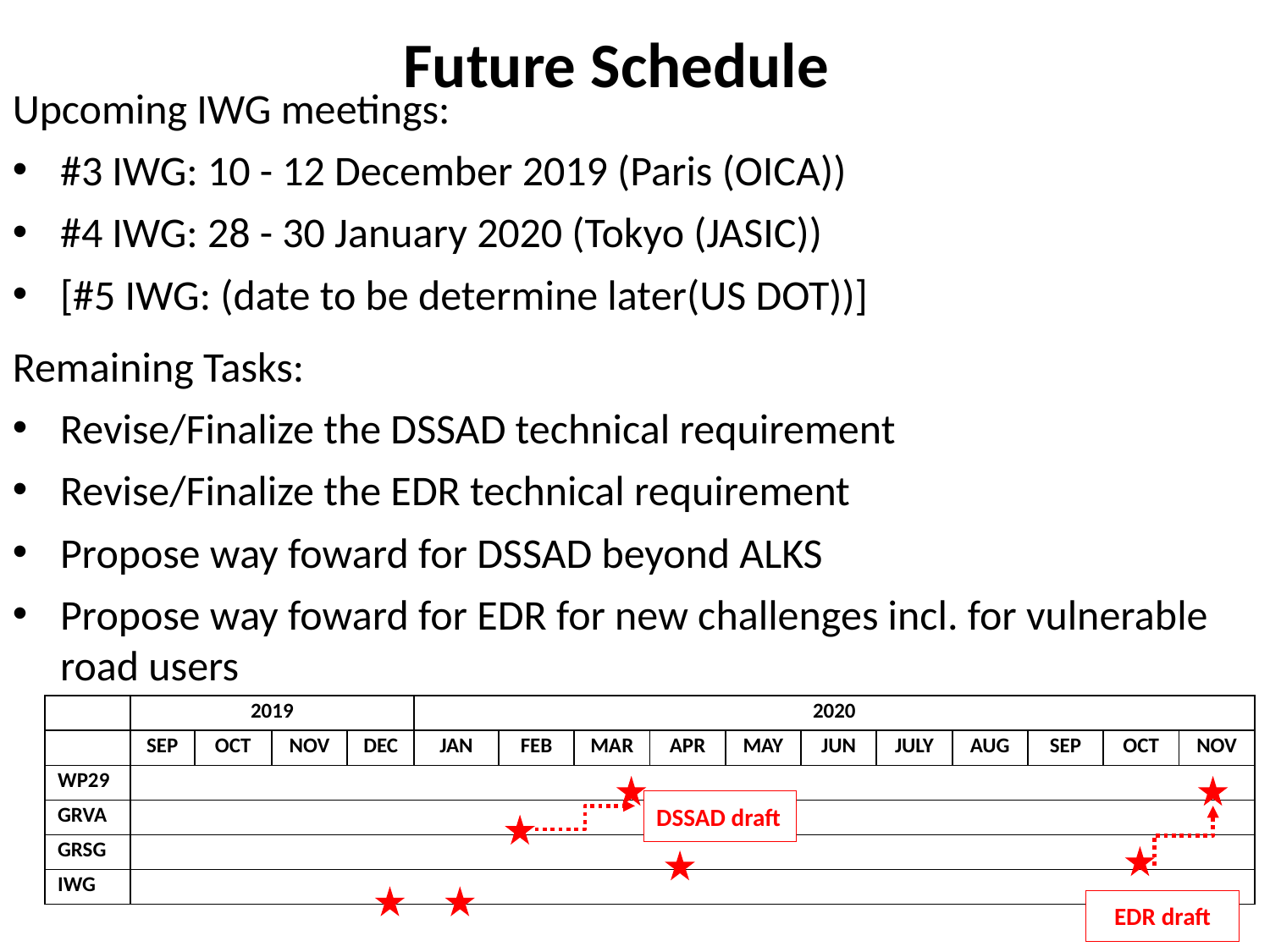

Future Schedule
Upcoming IWG meetings:
#3 IWG: 10 - 12 December 2019 (Paris (OICA))
#4 IWG: 28 - 30 January 2020 (Tokyo (JASIC))
[#5 IWG: (date to be determine later(US DOT))]
Remaining Tasks:
Revise/Finalize the DSSAD technical requirement
Revise/Finalize the EDR technical requirement
Propose way foward for DSSAD beyond ALKS
Propose way foward for EDR for new challenges incl. for vulnerable road users

|  | 2019 |  |  |  | 2020 |  |  |  |  |  |  |  |  |  |  |
| --- | --- | --- | --- | --- | --- | --- | --- | --- | --- | --- | --- | --- | --- | --- | --- |
|  | SEP | OCT | NOV | DEC | JAN | FEB | MAR | APR | MAY | JUN | JULY | AUG | SEP | OCT | NOV |
| WP29 |  |  |  |  |  |  |  |  |  |  |  |  |  |  |  |
| GRVA |  |  |  |  |  |  |  |  |  |  |  |  |  |  |  |
| GRSG |  |  |  |  |  |  |  |  |  |  |  |  |  |  |  |
| IWG |  |  |  |  |  |  |  |  |  |  |  |  |  |  |  |

DSSAD draft

EDR draft